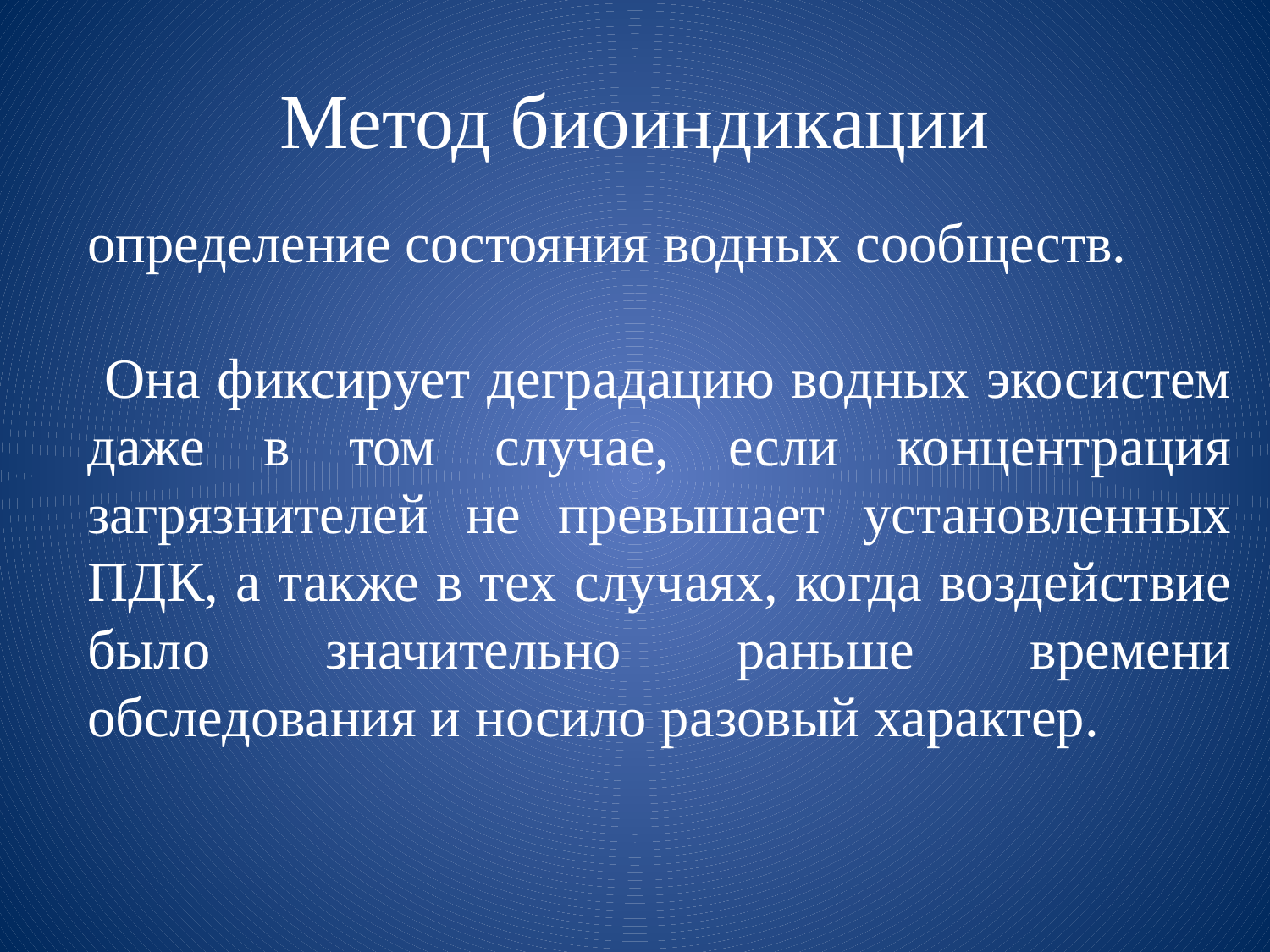

# Метод биоиндикации
определение состояния водных сообществ.

 Она фиксирует деградацию водных экосистем даже в том случае, если концентрация загрязнителей не превышает установленных ПДК, а также в тех случаях, когда воздействие было значительно раньше времени обследования и носило разовый характер.